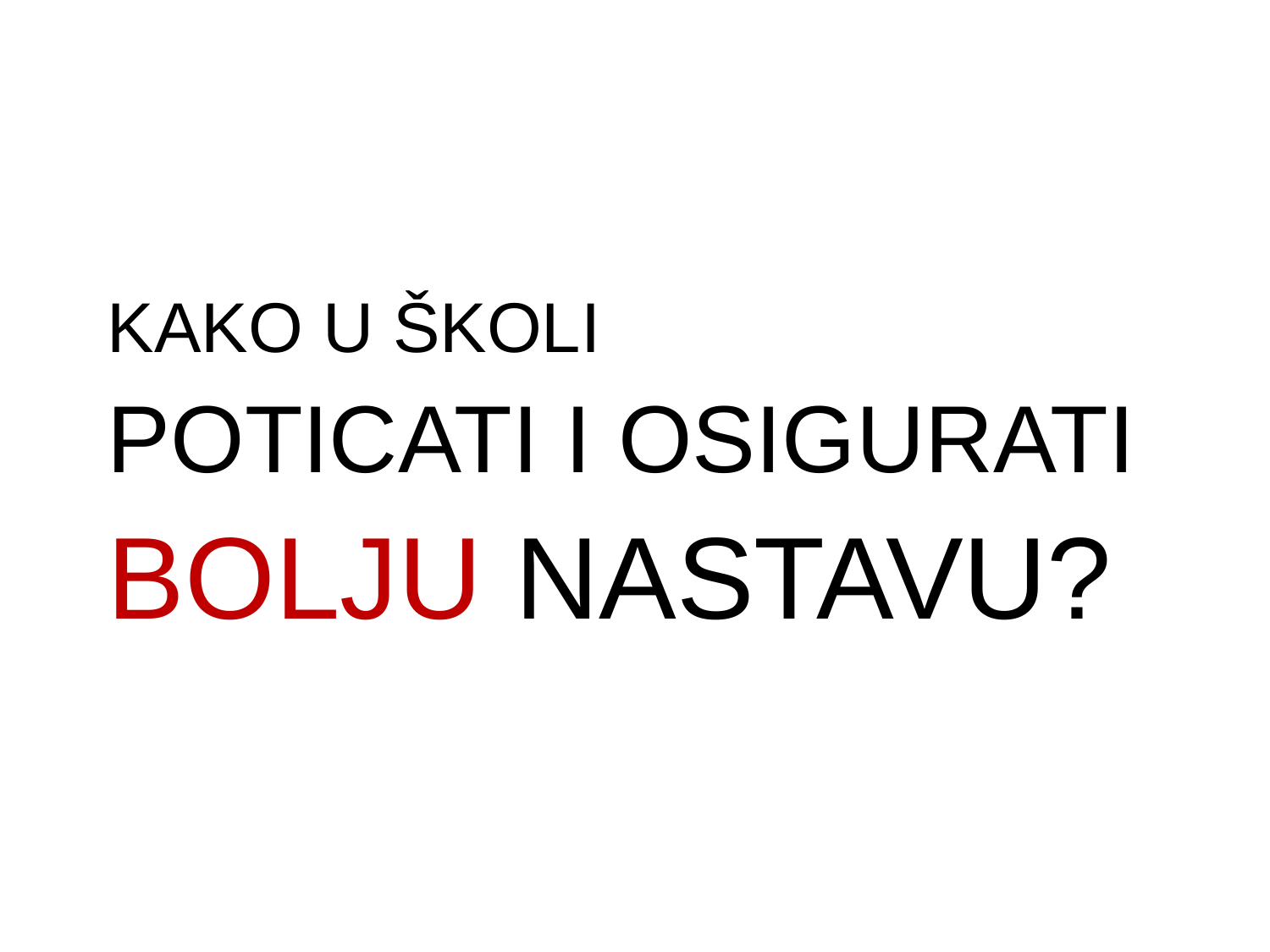

KAKO U ŠKOLI
POTICATI I OSIGURATI
BOLJU NASTAVU?